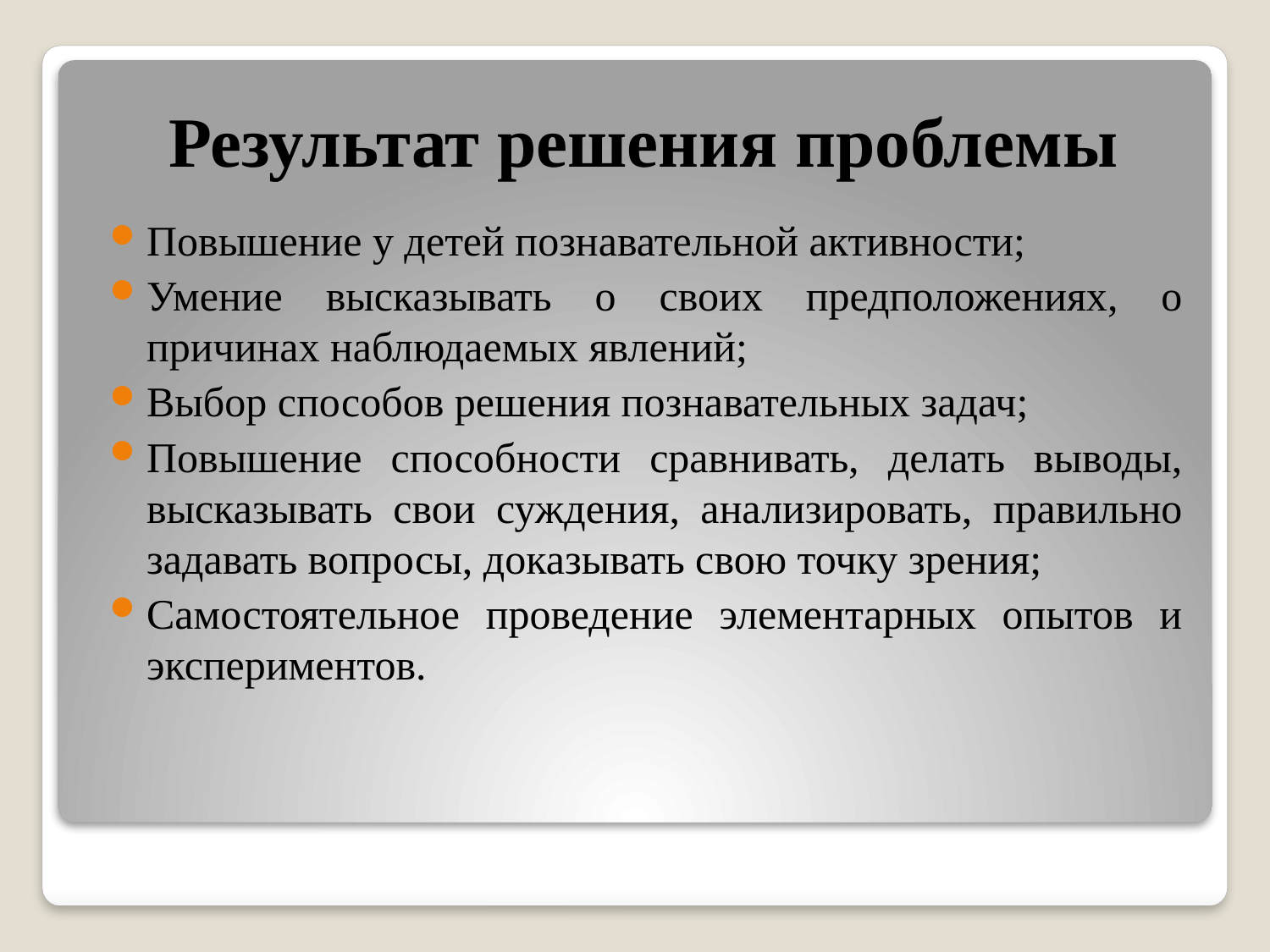

Результат решения проблемы
Повышение у детей познавательной активности;
Умение высказывать о своих предположениях, о причинах наблюдаемых явлений;
Выбор способов решения познавательных задач;
Повышение способности сравнивать, делать выводы, высказывать свои суждения, анализировать, правильно задавать вопросы, доказывать свою точку зрения;
Самостоятельное проведение элементарных опытов и экспериментов.